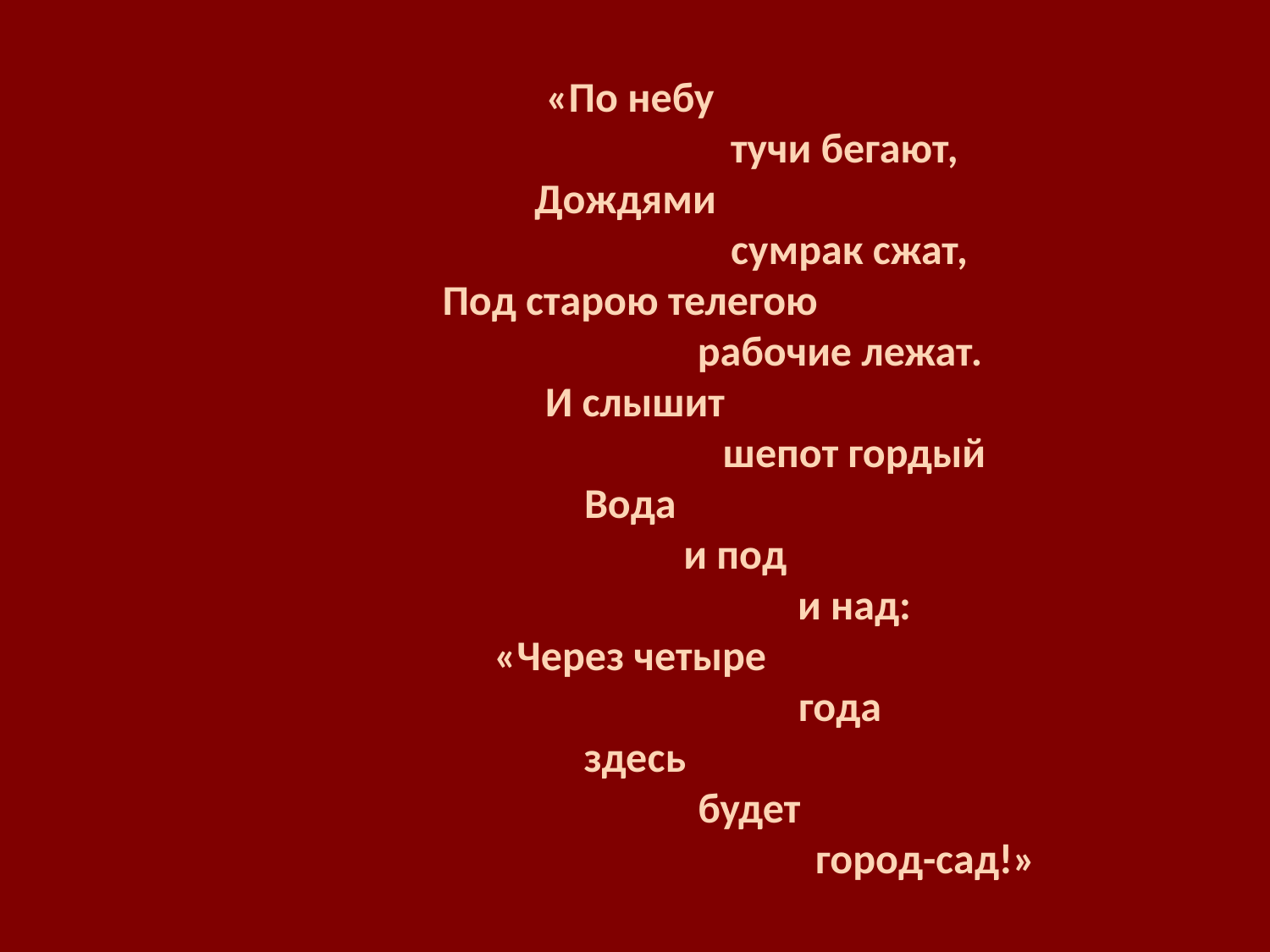

# «По небу тучи бегают, Дождями сумрак сжат, Под старою телегою рабочие лежат. И слышит шепот гордый Вода и под и над: «Через четыре года здесь будет город-сад!»